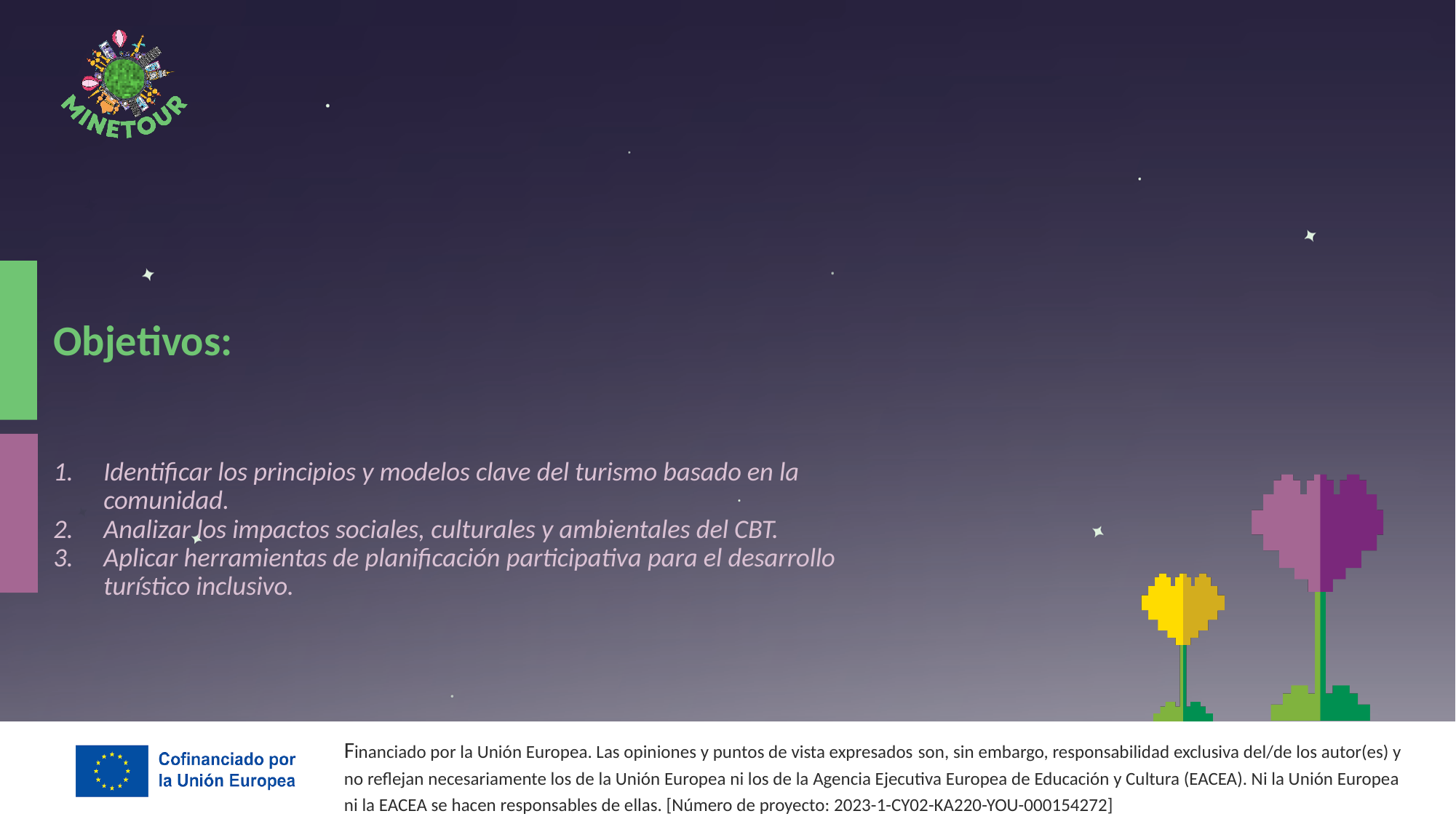

# Objetivos:
Identificar los principios y modelos clave del turismo basado en la comunidad.
Analizar los impactos sociales, culturales y ambientales del CBT.
Aplicar herramientas de planificación participativa para el desarrollo turístico inclusivo.
Financiado por la Unión Europea. Las opiniones y puntos de vista expresados ​​son, sin embargo, responsabilidad exclusiva del/de los autor(es) y no reflejan necesariamente los de la Unión Europea ni los de la Agencia Ejecutiva Europea de Educación y Cultura (EACEA). Ni la Unión Europea ni la EACEA se hacen responsables de ellas. [Número de proyecto: 2023-1-CY02-KA220-YOU-000154272]